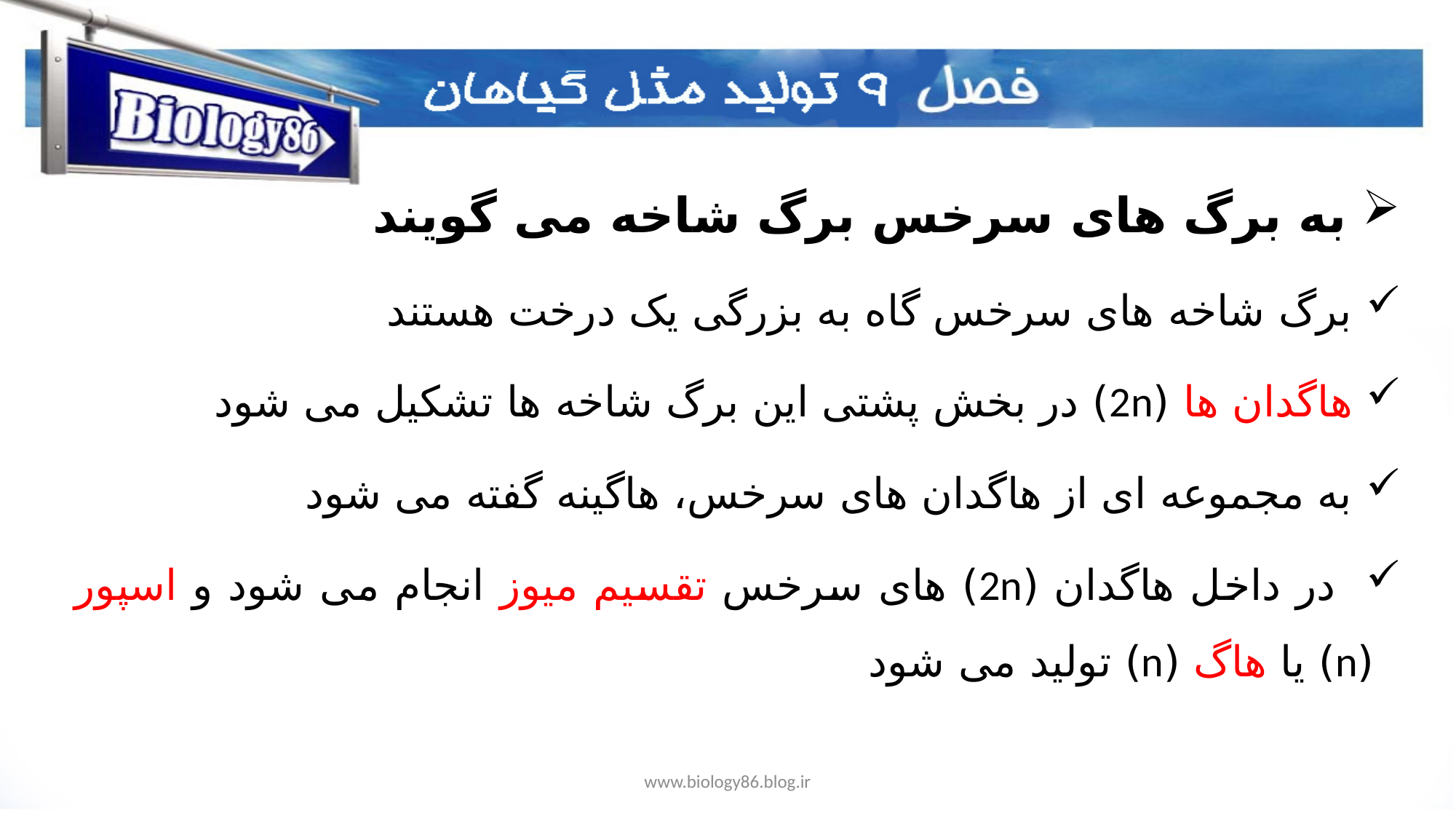

به برگ های سرخس برگ شاخه می گویند
 برگ شاخه های سرخس گاه به بزرگی یک درخت هستند
 هاگدان ها (2n) در بخش پشتی این برگ شاخه ها تشکیل می شود
 به مجموعه ای از هاگدان های سرخس، هاگینه گفته می شود
  در داخل هاگدان (2n) های سرخس تقسیم میوز انجام می شود و اسپور (n) یا هاگ (n) تولید می شود

www.biology86.blog.ir